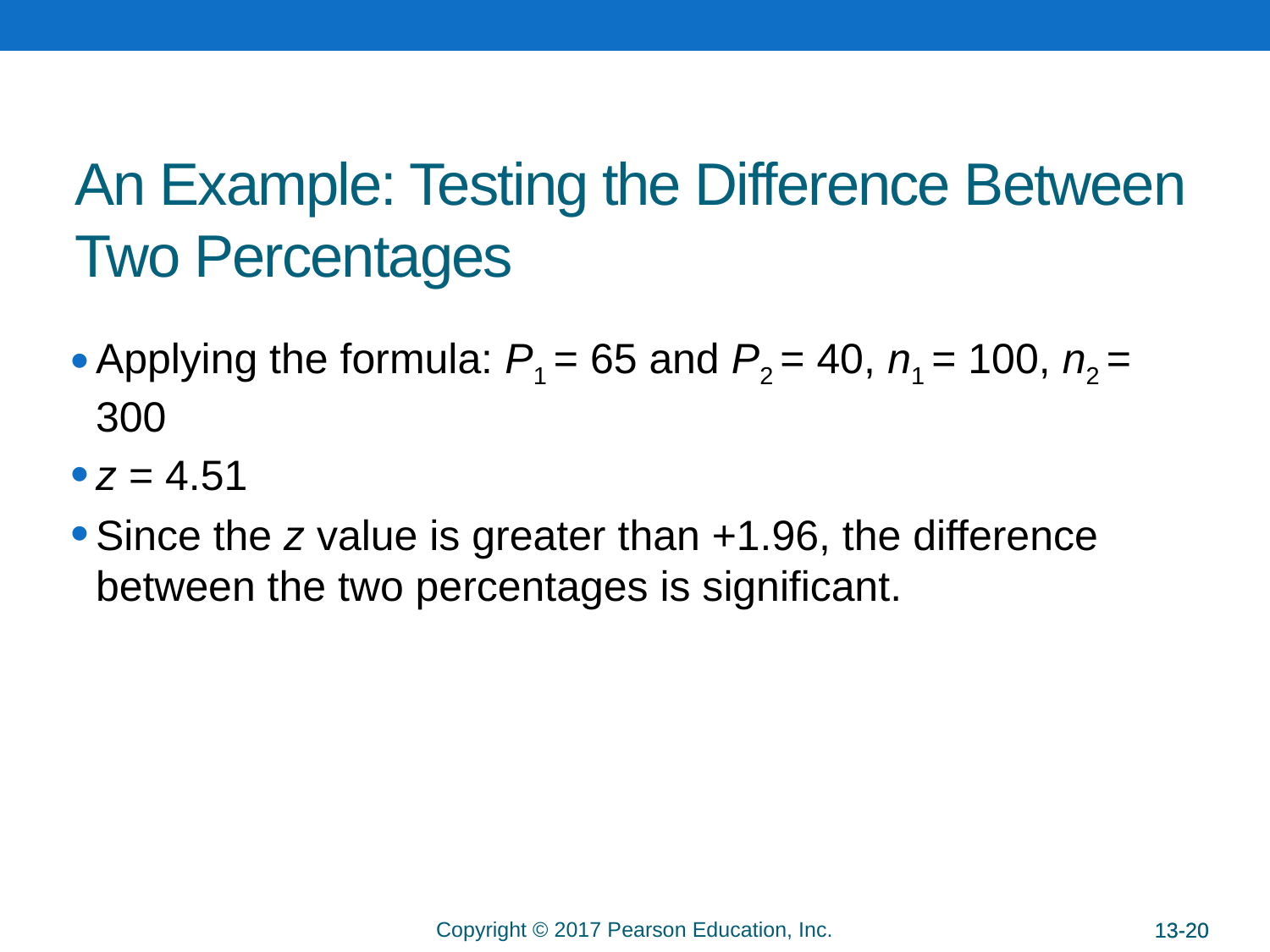

# An Example: Testing the Difference Between Two Percentages
Applying the formula: P1 = 65 and P2 = 40, n1 = 100, n2 = 300
z = 4.51
Since the z value is greater than +1.96, the difference between the two percentages is significant.